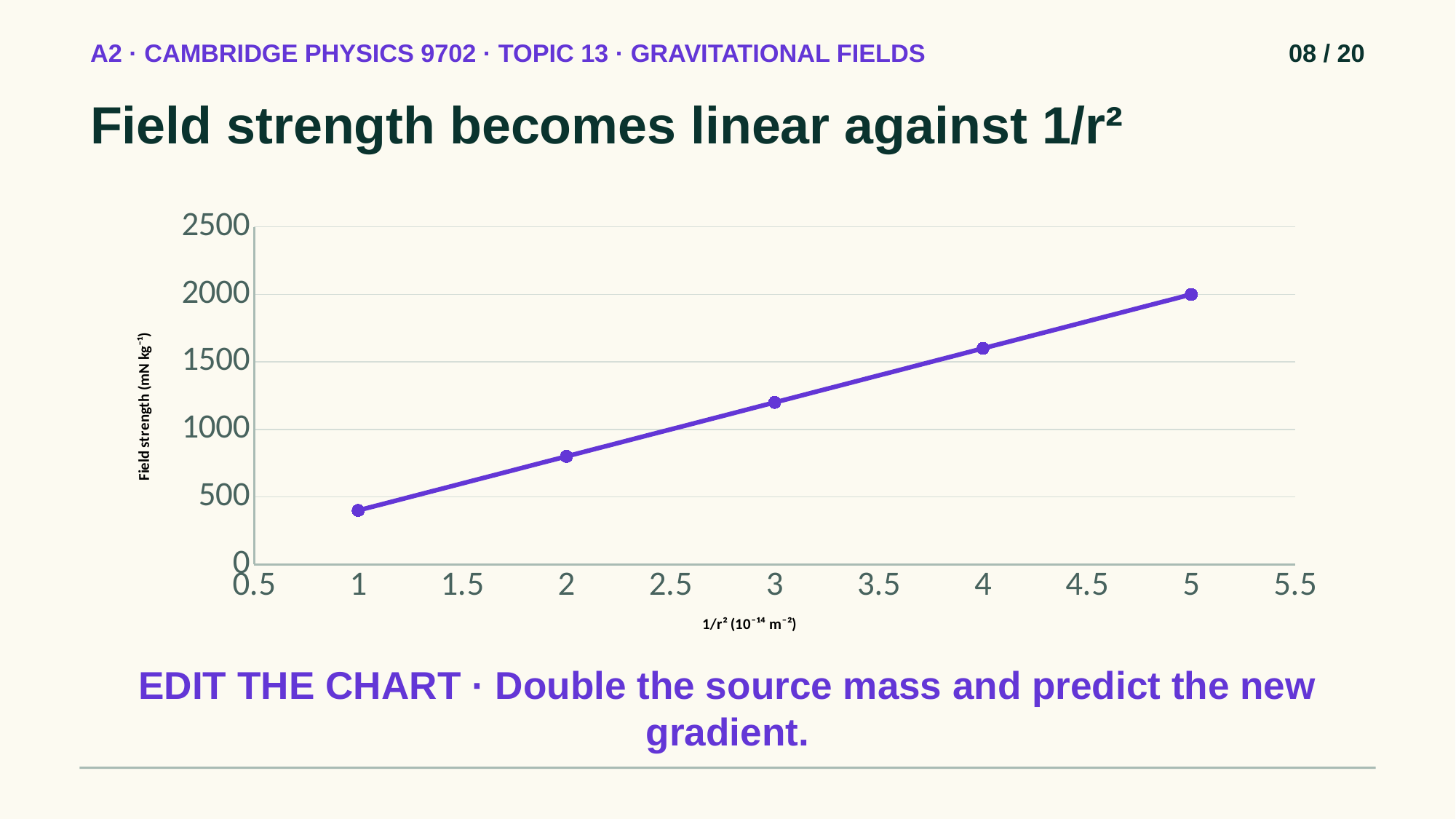

A2 · CAMBRIDGE PHYSICS 9702 · TOPIC 13 · GRAVITATIONAL FIELDS
08 / 20
Field strength becomes linear against 1/r²

### Chart

| Category |  |
|---|---|
EDIT THE CHART · Double the source mass and predict the new gradient.